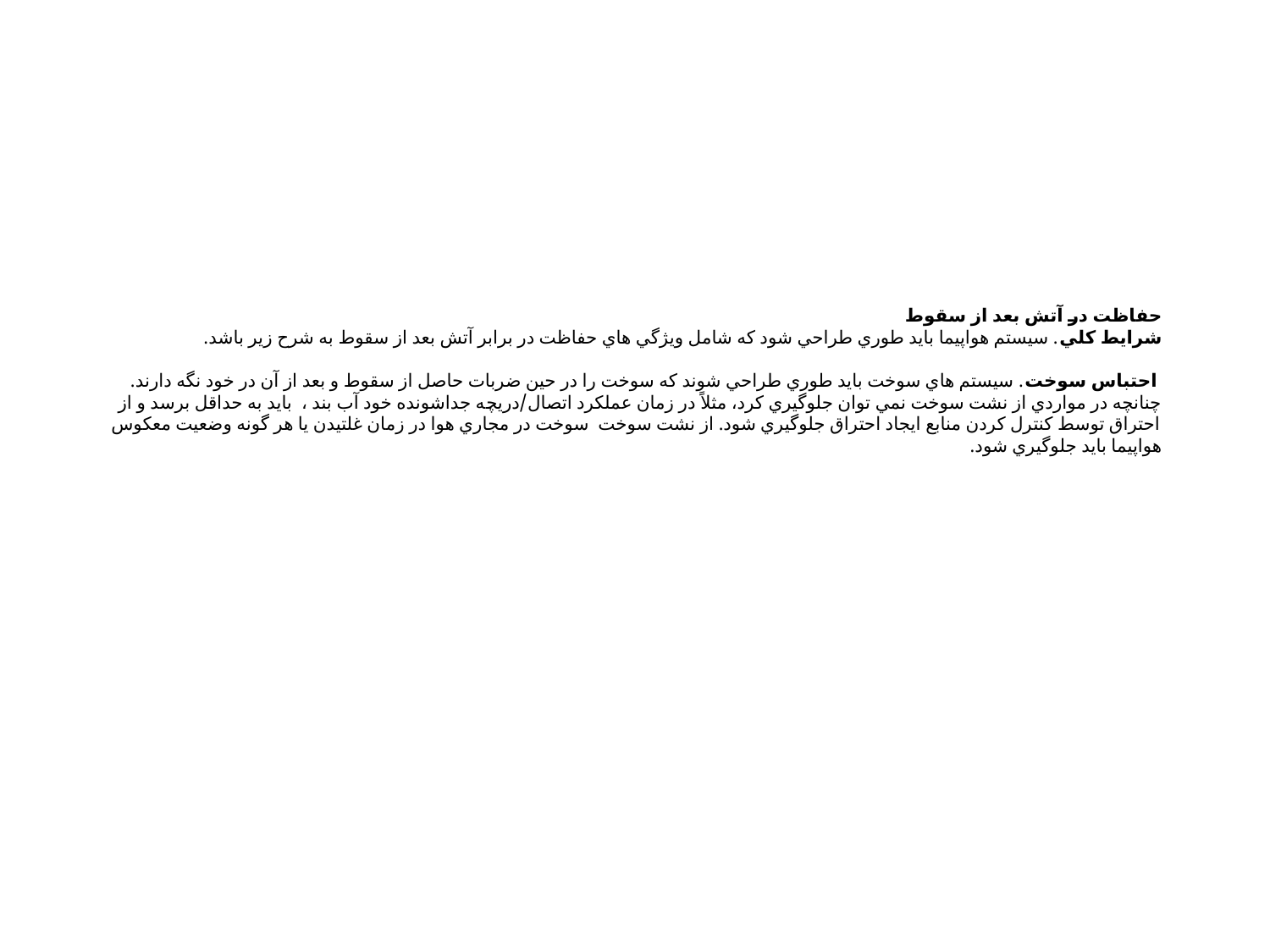

# حفاظت در آتش بعد از سقوط شرايط کلي. سيستم هواپيما بايد طوري طراحي شود که شامل ويژگي هاي حفاظت در برابر آتش بعد از سقوط به شرح زير باشد. احتباس سوخت. سيستم هاي سوخت بايد طوري طراحي شوند که سوخت را در حين ضربات حاصل از سقوط و بعد از آن در خود نگه دارند. چنانچه در مواردي از نشت سوخت نمي توان جلوگيري كرد، مثلاً در زمان عملکرد اتصال/دريچه جداشونده خود آب بند ،  بايد به حداقل برسد و از احتراق توسط کنترل کردن منابع ايجاد احتراق جلوگيري شود. از نشت سوخت  سوخت در مجاري هوا در زمان غلتيدن يا هر گونه وضعيت معکوس هواپيما بايد جلوگيري شود.